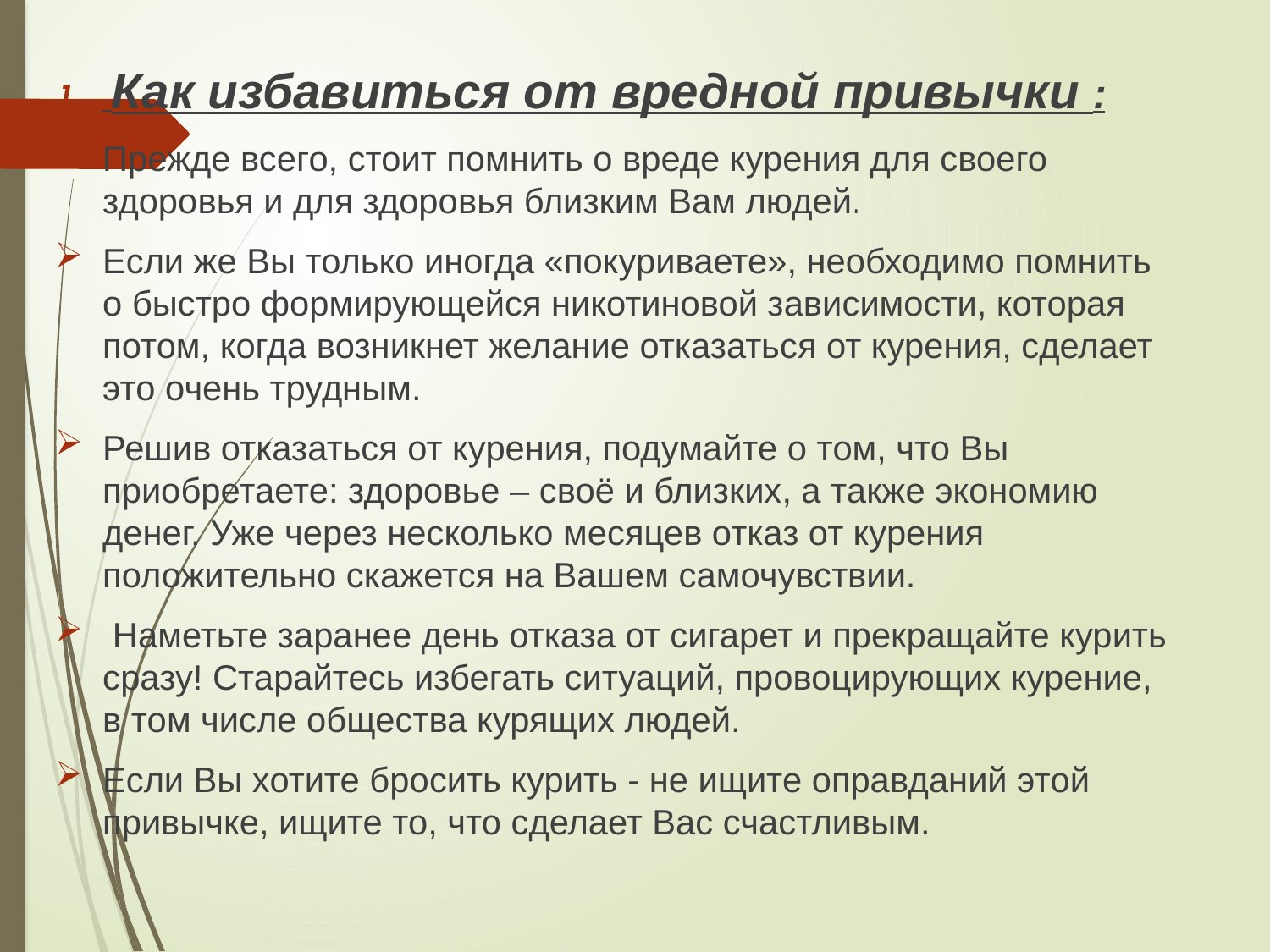

Как избавиться от вредной привычки :
Прежде всего, стоит помнить о вреде курения для своего здоровья и для здоровья близким Вам людей.
Если же Вы только иногда «покуриваете», необходимо помнить о быстро формирующейся никотиновой зависимости, которая потом, когда возникнет желание отказаться от курения, сделает это очень трудным.
Решив отказаться от курения, подумайте о том, что Вы приобретаете: здоровье – своё и близких, а также экономию денег. Уже через несколько месяцев отказ от курения положительно скажется на Вашем самочувствии.
 Наметьте заранее день отказа от сигарет и прекращайте курить сразу! Старайтесь избегать ситуаций, провоцирующих курение, в том числе общества курящих людей.
Если Вы хотите бросить курить - не ищите оправданий этой привычке, ищите то, что сделает Вас счастливым.